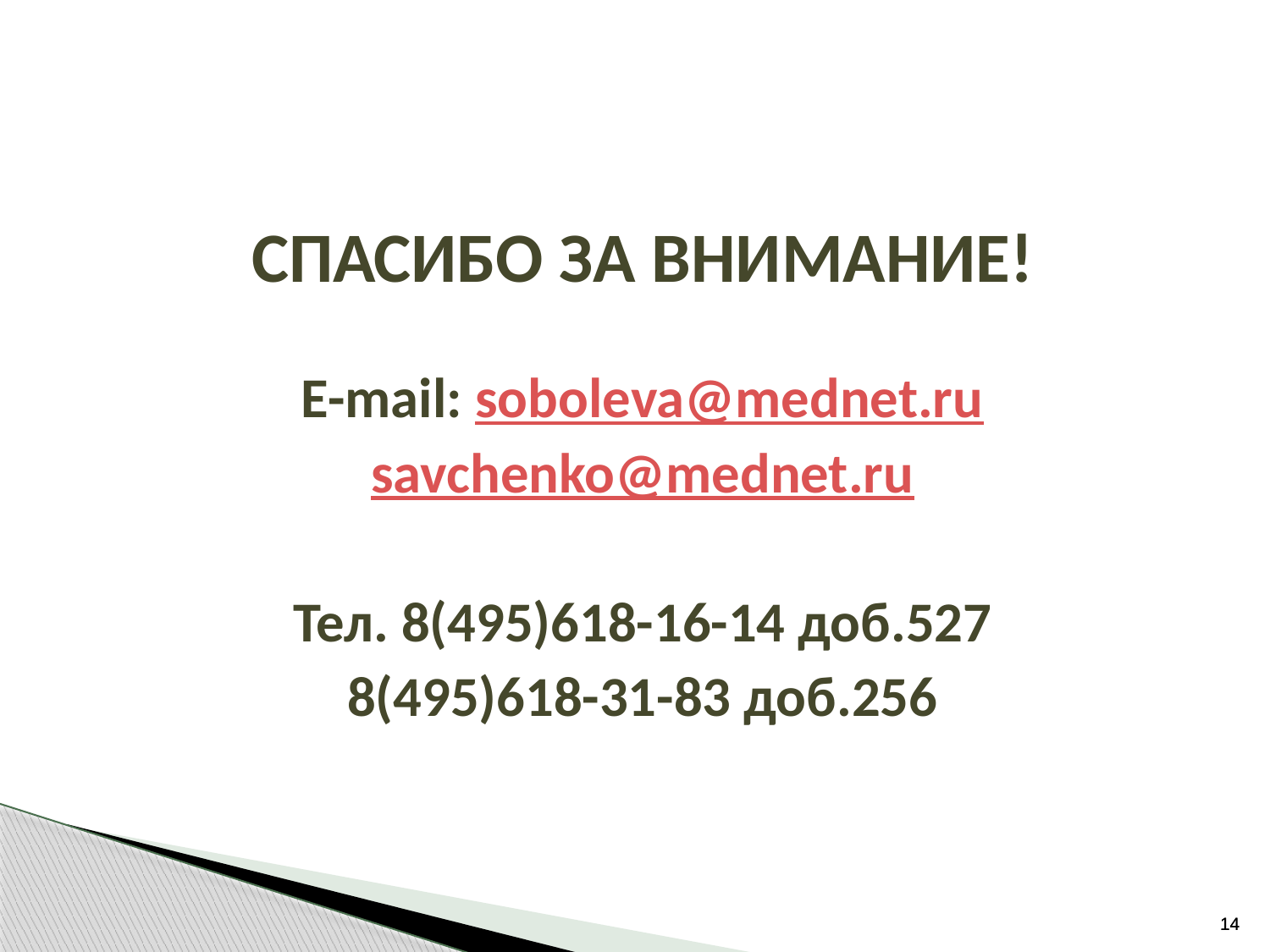

СПАСИБО ЗА ВНИМАНИЕ!

E-mail: soboleva@mednet.ru
savchenko@mednet.ru

Тел. 8(495)618-16-14 доб.527
8(495)618-31-83 доб.256

14
14